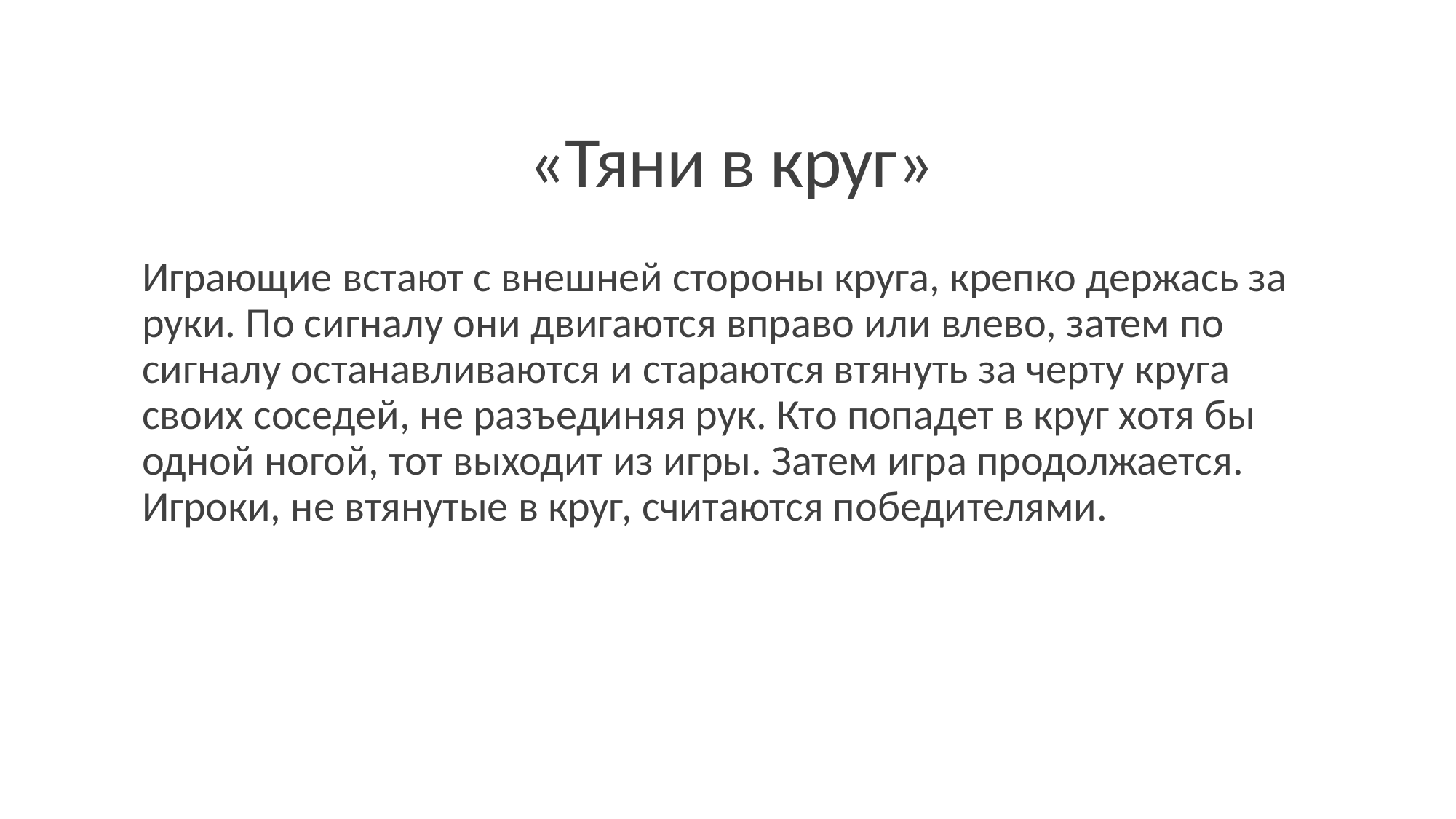

# «Тяни в круг»
Играющие встают с внешней стороны круга, крепко держась за руки. По сигналу они двигаются вправо или влево, затем по сигналу останавливаются и стараются втянуть за черту круга своих соседей, не разъединяя рук. Кто попадет в круг хотя бы одной ногой, тот выходит из игры. Затем игра продолжается. Игроки, не втянутые в круг, считаются победителями.